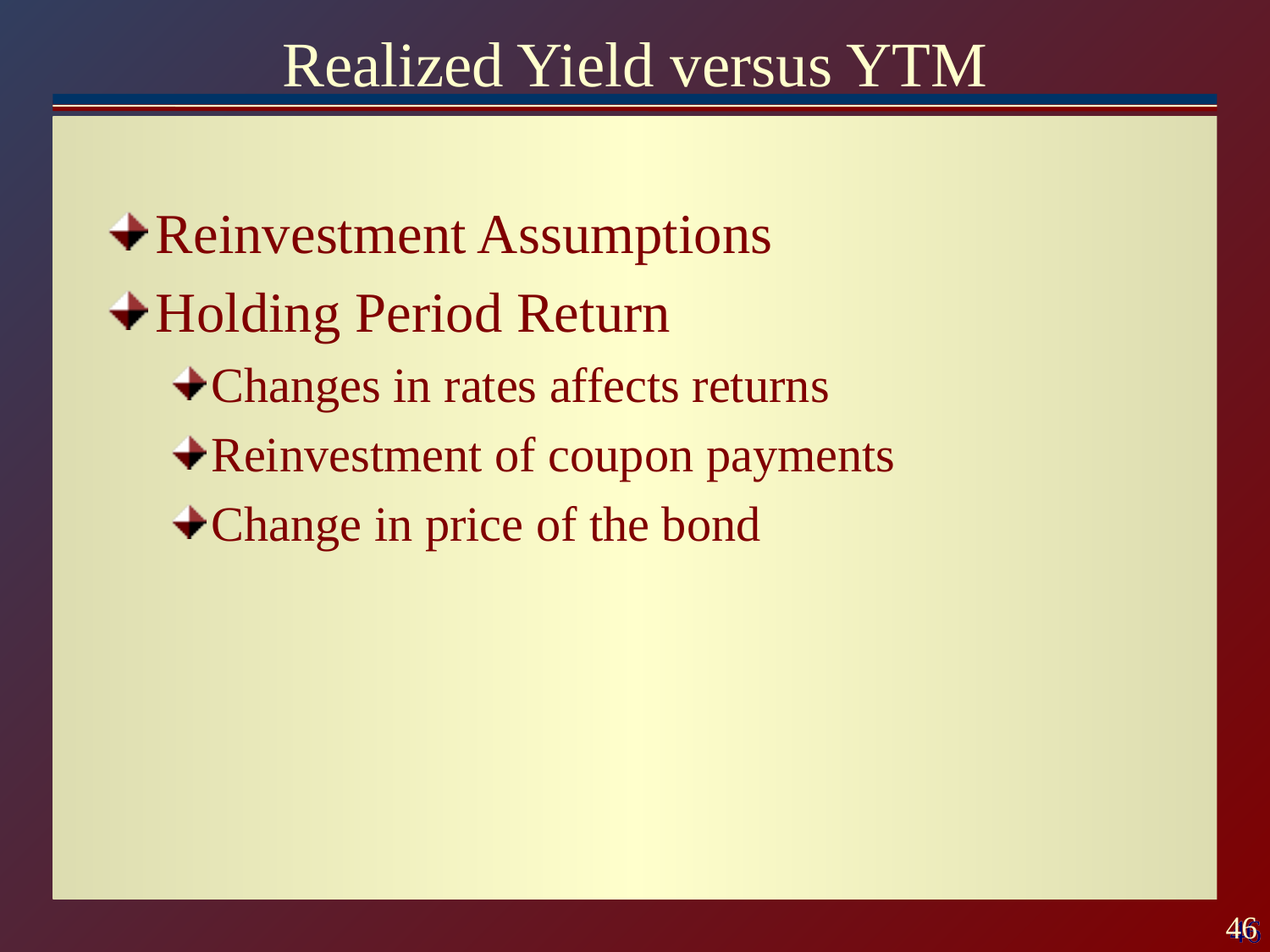

# Realized Yield versus YTM
Reinvestment Assumptions
Holding Period Return
Changes in rates affects returns
Reinvestment of coupon payments
Change in price of the bond